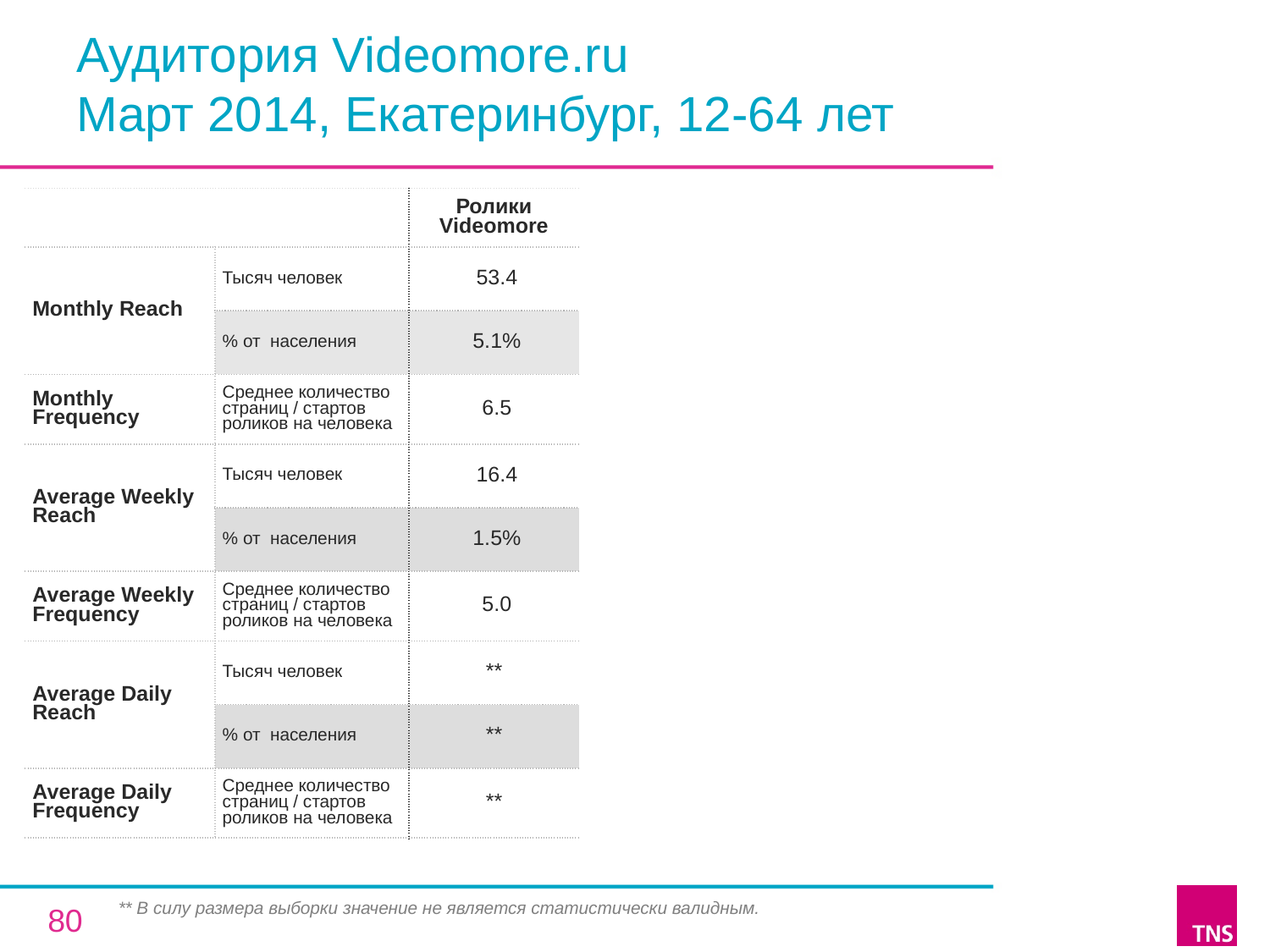

# Аудитория Videomore.ru Март 2014, Екатеринбург, 12-64 лет
|  |  | Ролики Videomore |
| --- | --- | --- |
| Monthly Reach | Тысяч человек | 53.4 |
|  | % от населения | 5.1% |
| Monthly Frequency | Среднее количество страниц / стартов роликов на человека | 6.5 |
| Average Weekly Reach | Тысяч человек | 16.4 |
|  | % от населения | 1.5% |
| Average Weekly Frequency | Среднее количество страниц / стартов роликов на человека | 5.0 |
| Average Daily Reach | Тысяч человек | \*\* |
|  | % от населения | \*\* |
| Average Daily Frequency | Среднее количество страниц / стартов роликов на человека | \*\* |
** В силу размера выборки значение не является статистически валидным.
80